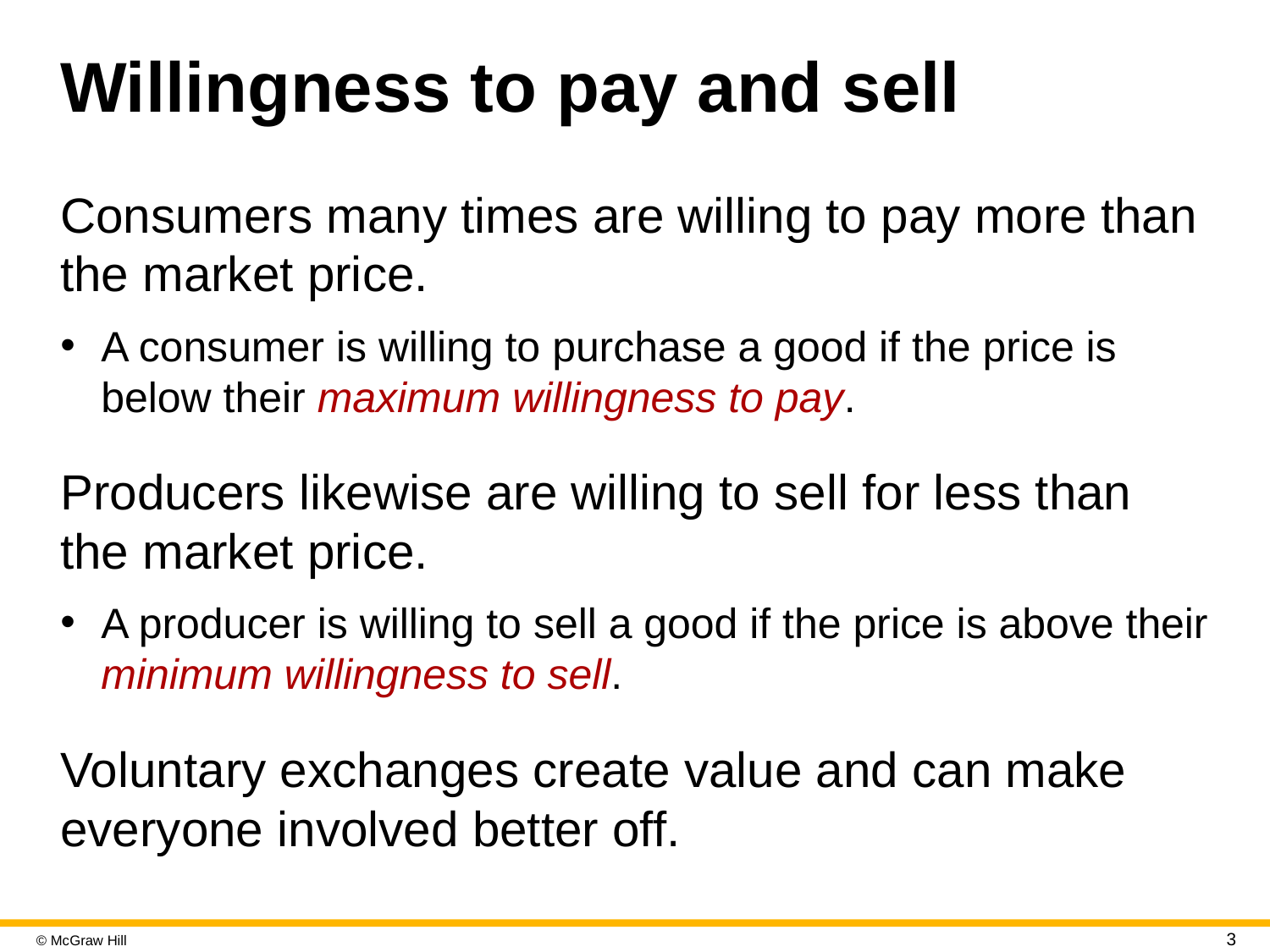

# Willingness to pay and sell
Consumers many times are willing to pay more than the market price.
A consumer is willing to purchase a good if the price is below their maximum willingness to pay.
Producers likewise are willing to sell for less than the market price.
A producer is willing to sell a good if the price is above their minimum willingness to sell.
Voluntary exchanges create value and can make everyone involved better off.